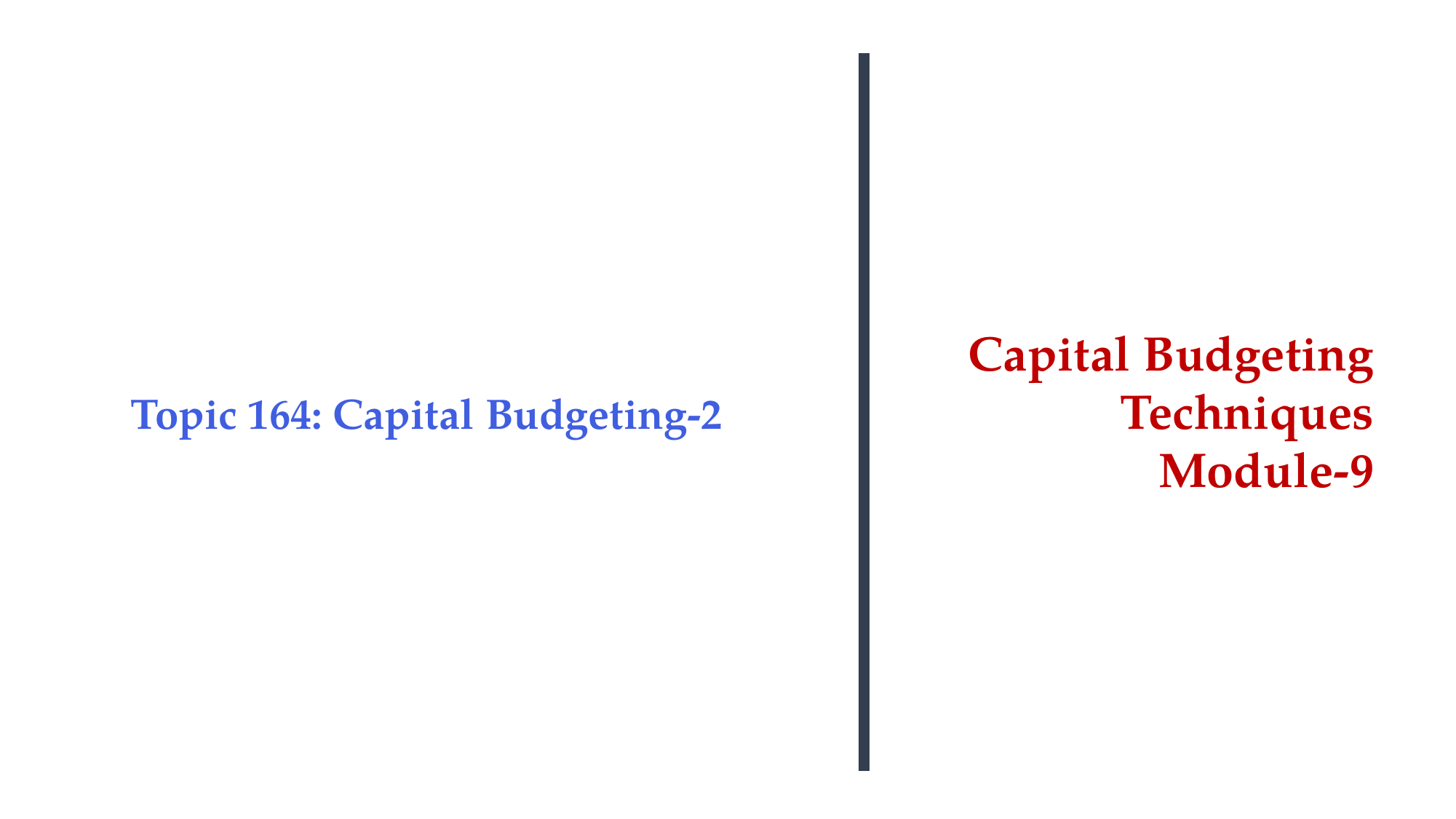

Topic 164: Capital Budgeting-2
Capital Budgeting Techniques
Module-9